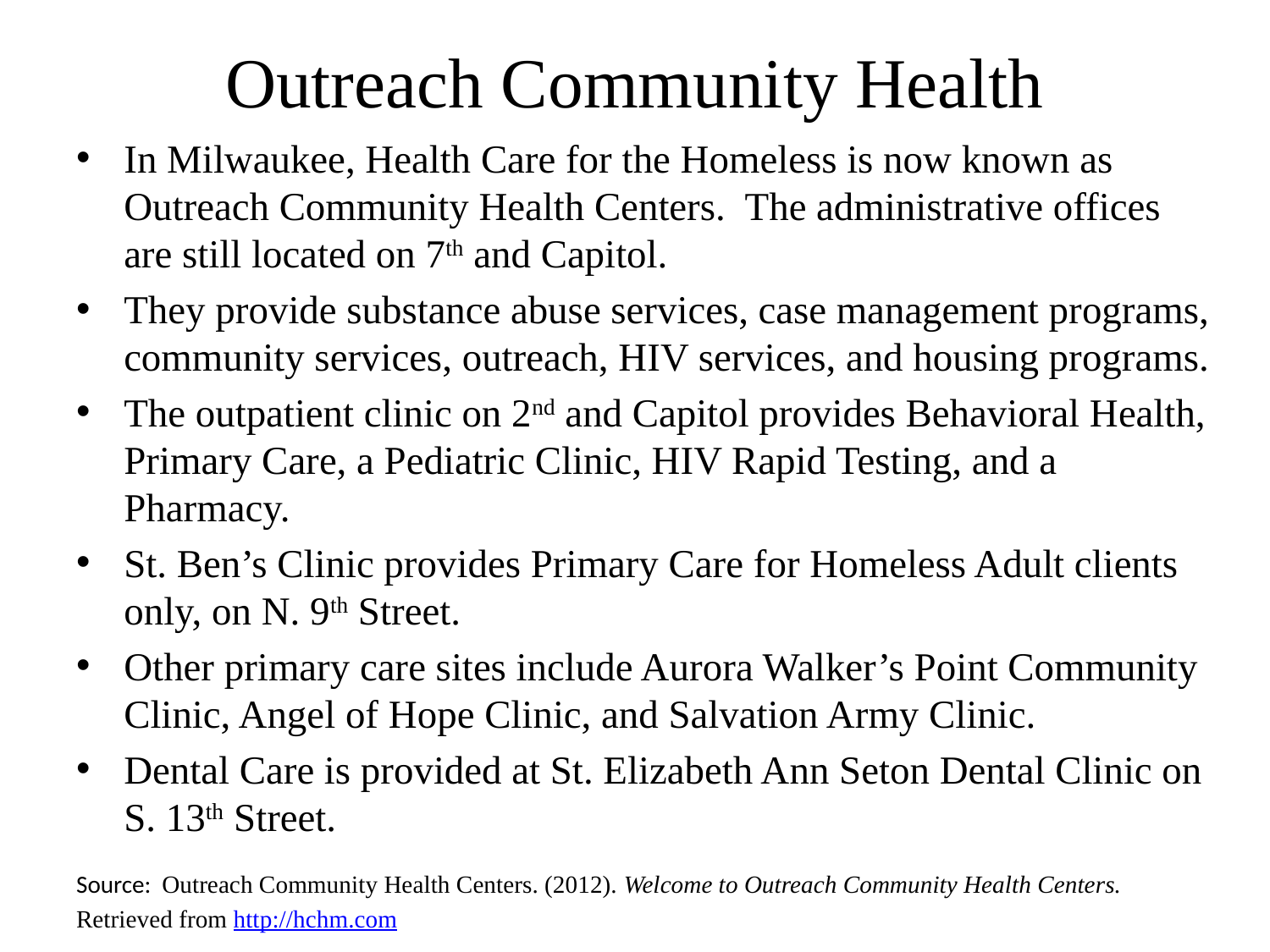

# Outreach Community Health
In Milwaukee, Health Care for the Homeless is now known as Outreach Community Health Centers.  The administrative offices are still located on 7th and Capitol.
They provide substance abuse services, case management programs, community services, outreach, HIV services, and housing programs.
The outpatient clinic on 2nd and Capitol provides Behavioral Health, Primary Care, a Pediatric Clinic, HIV Rapid Testing, and a Pharmacy.
St. Ben’s Clinic provides Primary Care for Homeless Adult clients only, on N. 9th Street.
Other primary care sites include Aurora Walker’s Point Community Clinic, Angel of Hope Clinic, and Salvation Army Clinic.
Dental Care is provided at St. Elizabeth Ann Seton Dental Clinic on S. 13th Street.

Source:  Outreach Community Health Centers. (2012). Welcome to Outreach Community Health Centers.
Retrieved from http://hchm.com